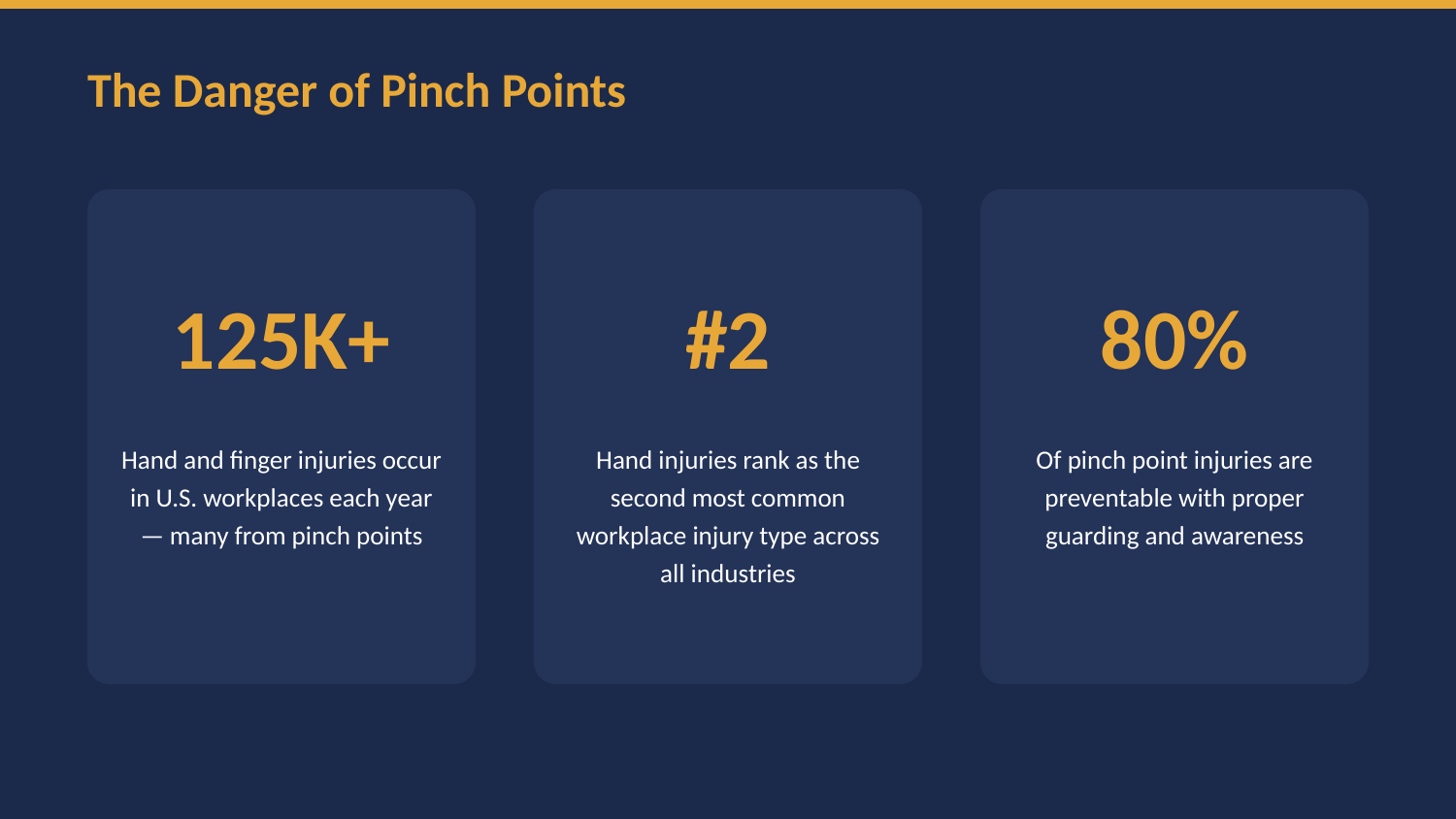

The Danger of Pinch Points

125K+
#2
80%
Hand and finger injuries occur in U.S. workplaces each year — many from pinch points
Hand injuries rank as the second most common workplace injury type across all industries
Of pinch point injuries are preventable with proper guarding and awareness